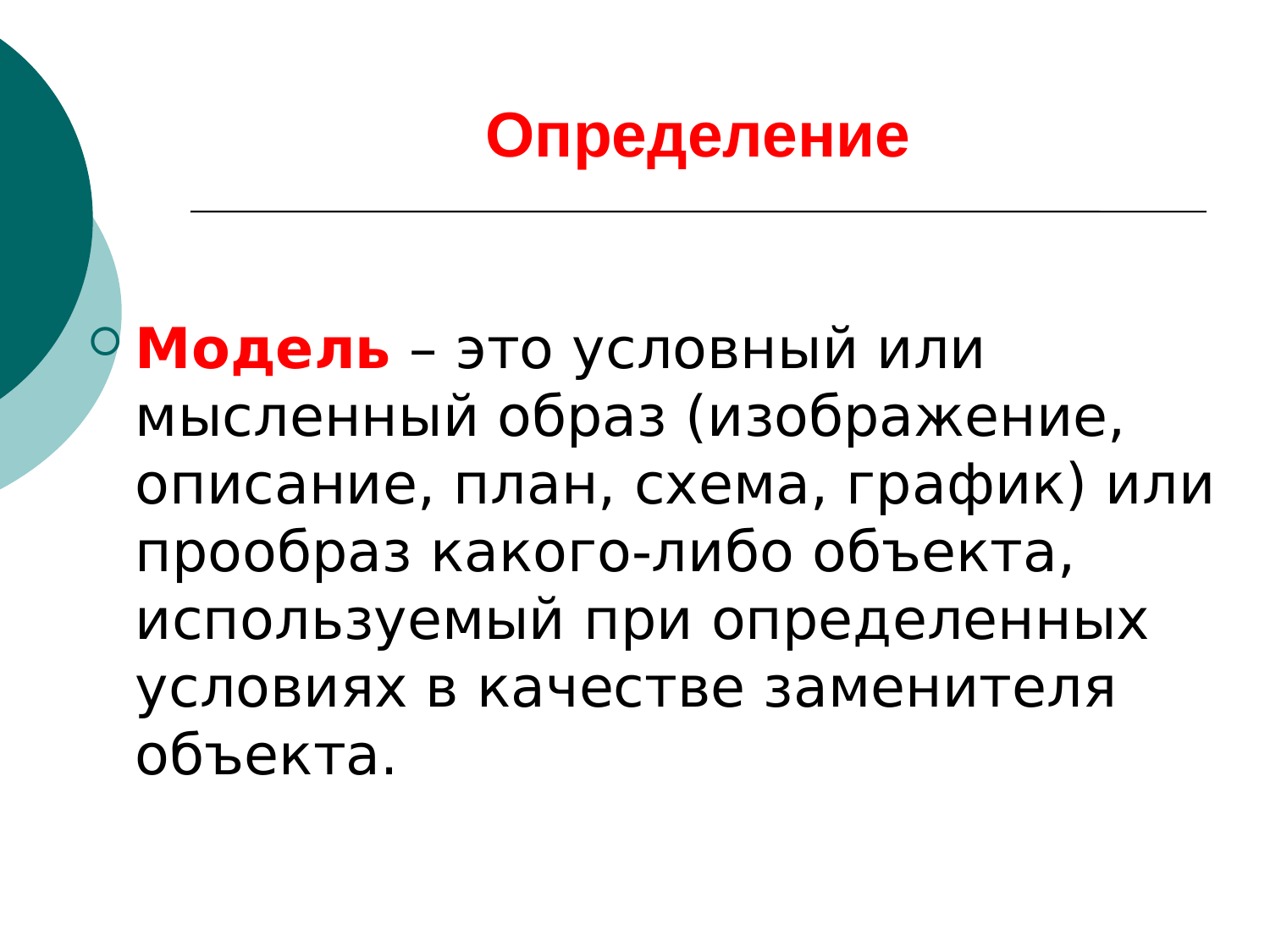

# Определение
Модель – это условный или мысленный образ (изображение, описание, план, схема, график) или прообраз какого-либо объекта, используемый при определенных условиях в качестве заменителя объекта.